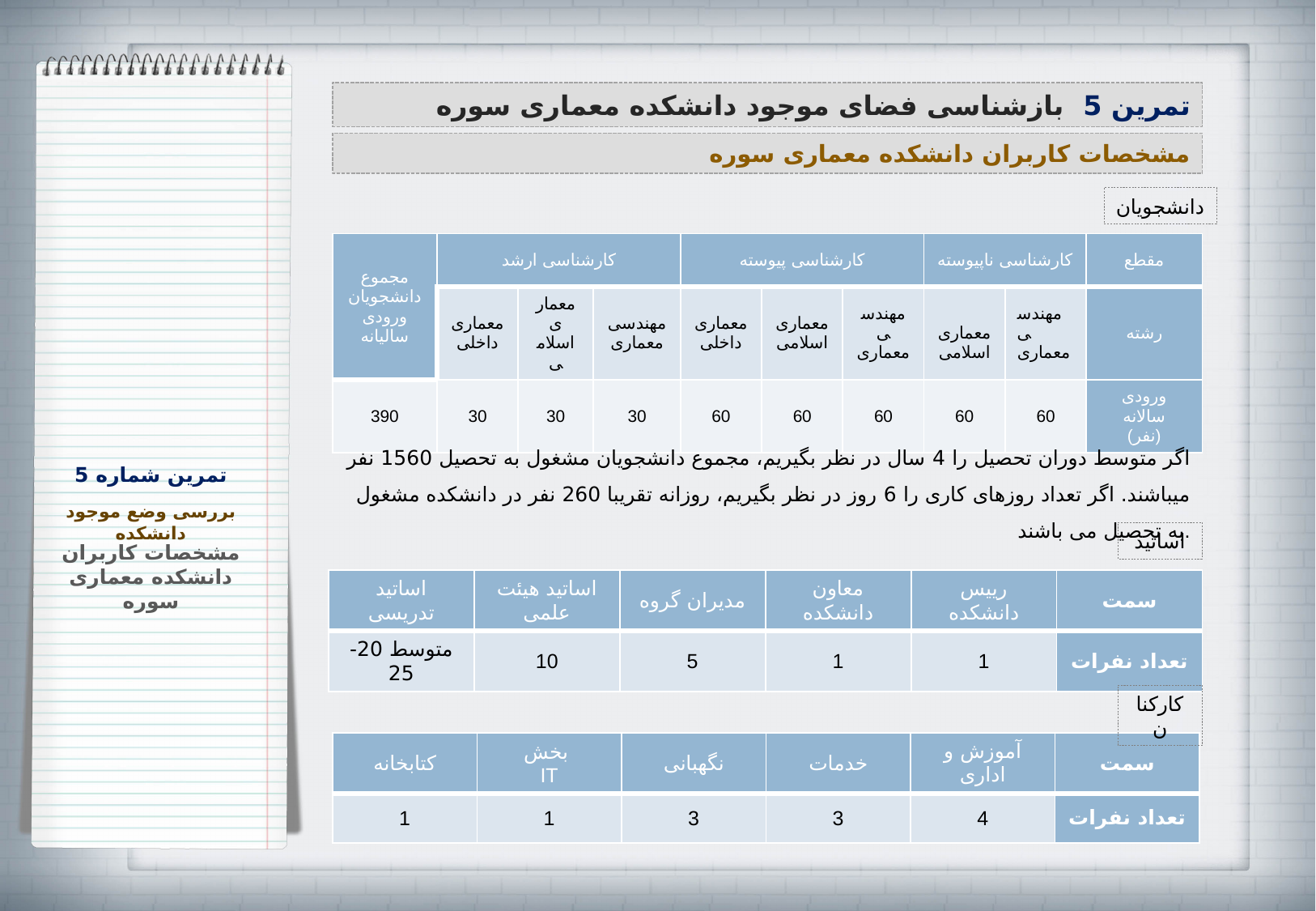

تمرین 5  بازشناسی فضای موجود دانشکده معماری سوره
مشخصات کاربران دانشکده معماری سوره
دانشجویان
| مجموع دانشجویان ورودی سالیانه | کارشناسی ارشد |  |  | کارشناسی پیوسته |  |  | کارشناسی ناپیوسته |  | مقطع |
| --- | --- | --- | --- | --- | --- | --- | --- | --- | --- |
|  | معماری داخلی | معماری اسلامی | مهندسی معماری | معماری داخلی | معماری اسلامی | مهندسی معماری | معماری اسلامی | مهندسی معماری | رشته |
| 390 | 30 | 30 | 30 | 60 | 60 | 60 | 60 | 60 | ورودی سالانه (نفر) |
اگر متوسط دوران تحصیل را 4 سال در نظر بگیریم، مجموع دانشجویان مشغول به تحصیل 1560 نفر میباشند. اگر تعداد روزهای کاری را 6 روز در نظر بگیریم، روزانه تقریبا 260 نفر در دانشکده مشغول به تحصیل می باشند.
تمرین شماره 5
بررسی وضع موجود دانشکده
اساتید
مشخصات کاربران دانشکده معماری سوره
| اساتید تدریسی | اساتید هیئت علمی | مدیران گروه | معاون دانشکده | رییس دانشکده | سمت |
| --- | --- | --- | --- | --- | --- |
| متوسط 20- 25 | 10 | 5 | 1 | 1 | تعداد نفرات |
کارکنان
| کتابخانه | بخش IT | نگهبانی | خدمات | آموزش و اداری | سمت |
| --- | --- | --- | --- | --- | --- |
| 1 | 1 | 3 | 3 | 4 | تعداد نفرات |